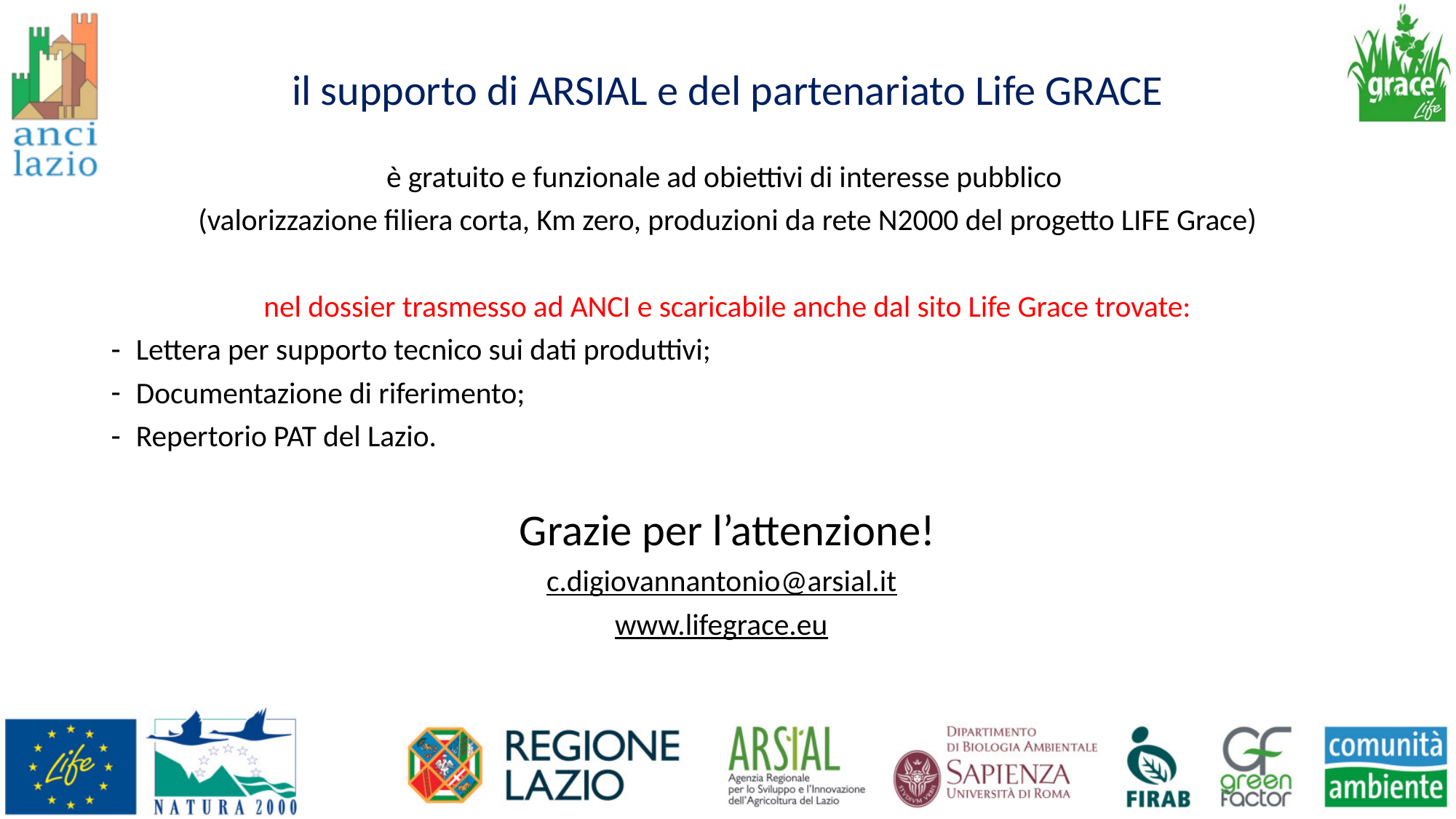

# il supporto di ARSIAL e del partenariato Life GRACE
è gratuito e funzionale ad obiettivi di interesse pubblico
(valorizzazione filiera corta, Km zero, produzioni da rete N2000 del progetto LIFE Grace)

nel dossier trasmesso ad ANCI e scaricabile anche dal sito Life Grace trovate:
Lettera per supporto tecnico sui dati produttivi;
Documentazione di riferimento;
Repertorio PAT del Lazio.

Grazie per l’attenzione!
c.digiovannantonio@arsial.it
www.lifegrace.eu